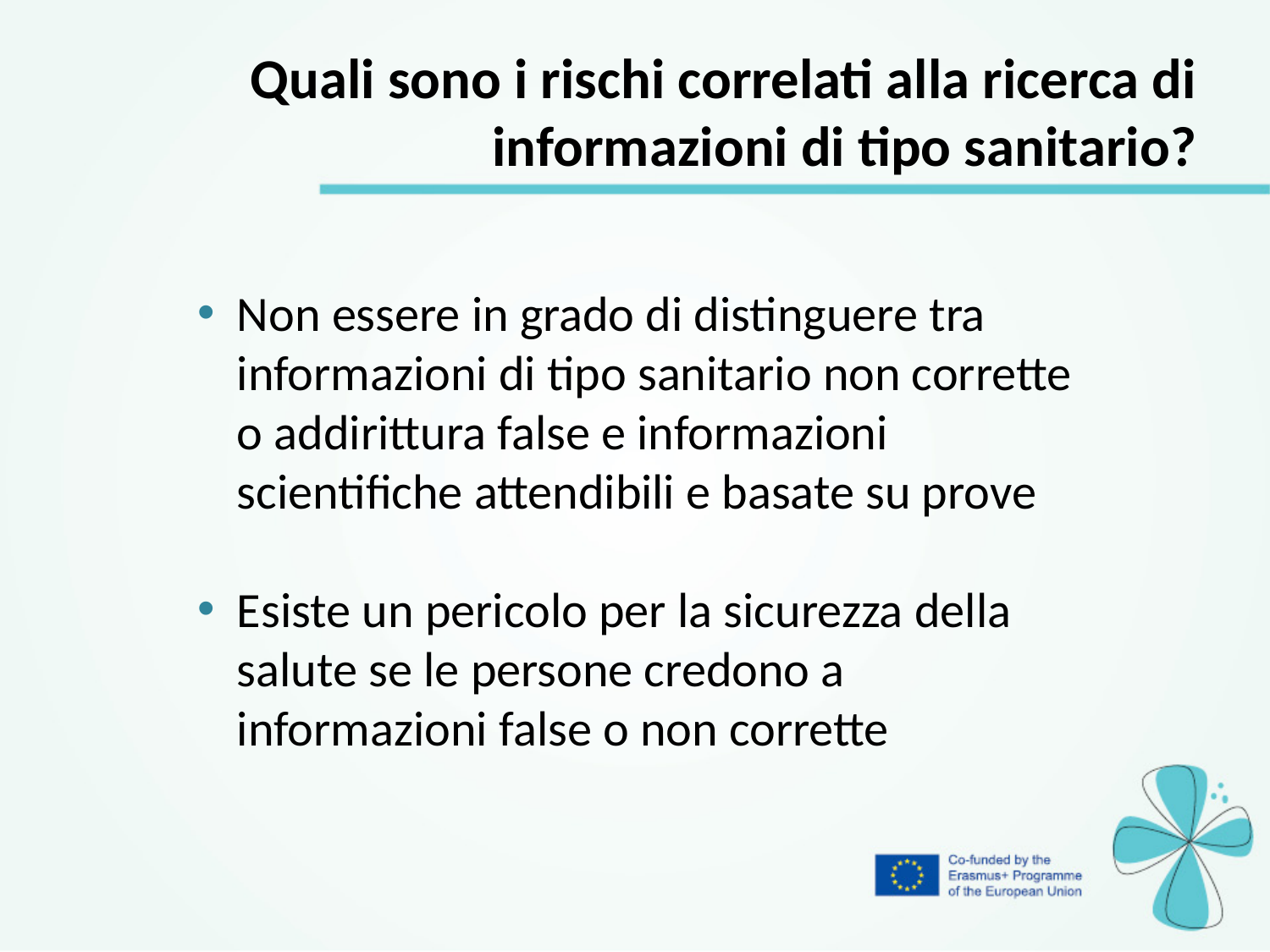

Quali sono i rischi correlati alla ricerca di informazioni di tipo sanitario?
Non essere in grado di distinguere tra informazioni di tipo sanitario non corrette o addirittura false e informazioni scientifiche attendibili e basate su prove

Esiste un pericolo per la sicurezza della salute se le persone credono a informazioni false o non corrette